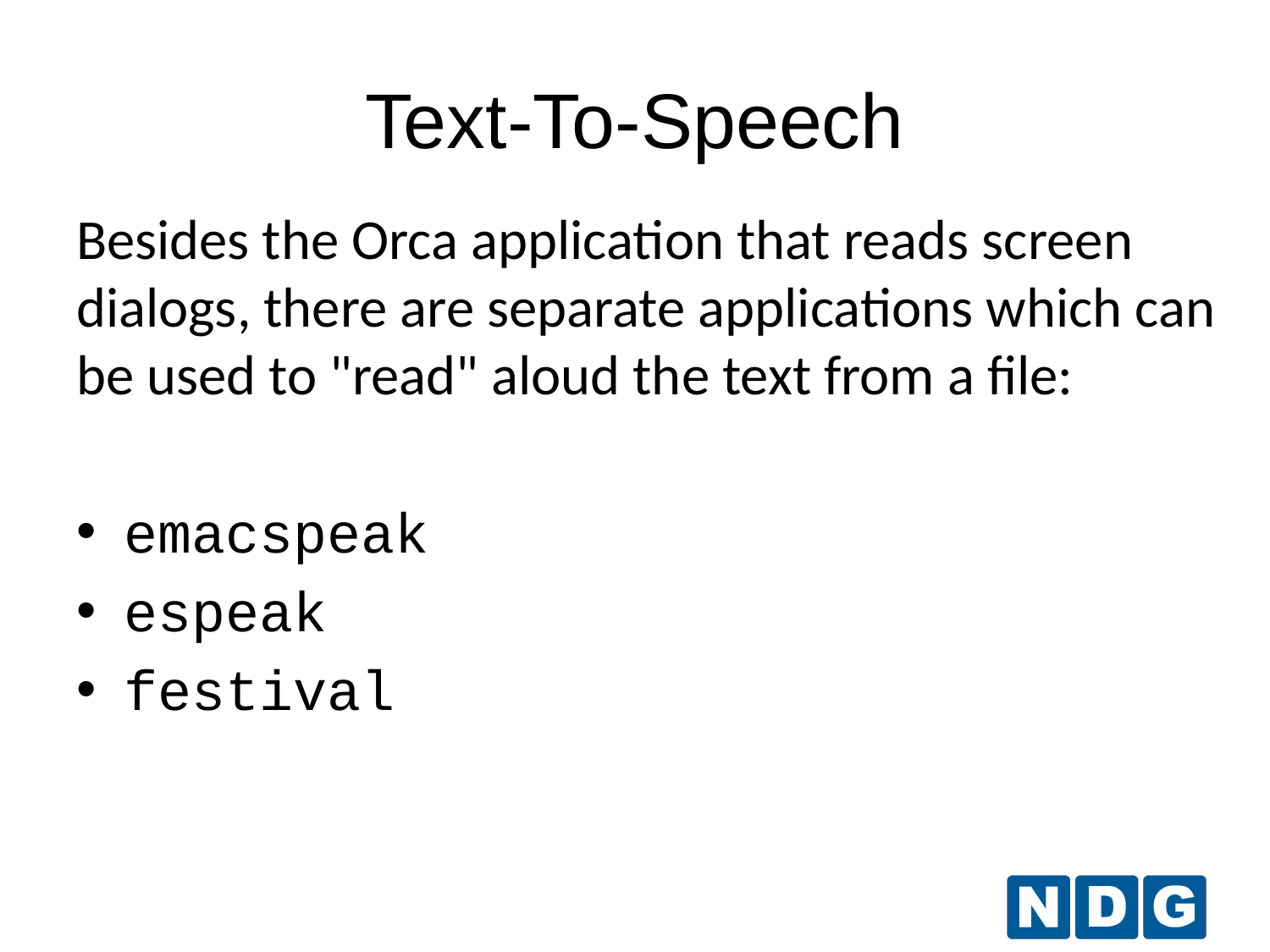

# Text-To-Speech
Besides the Orca application that reads screen dialogs, there are separate applications which can be used to "read" aloud the text from a file:

emacspeak
espeak
festival